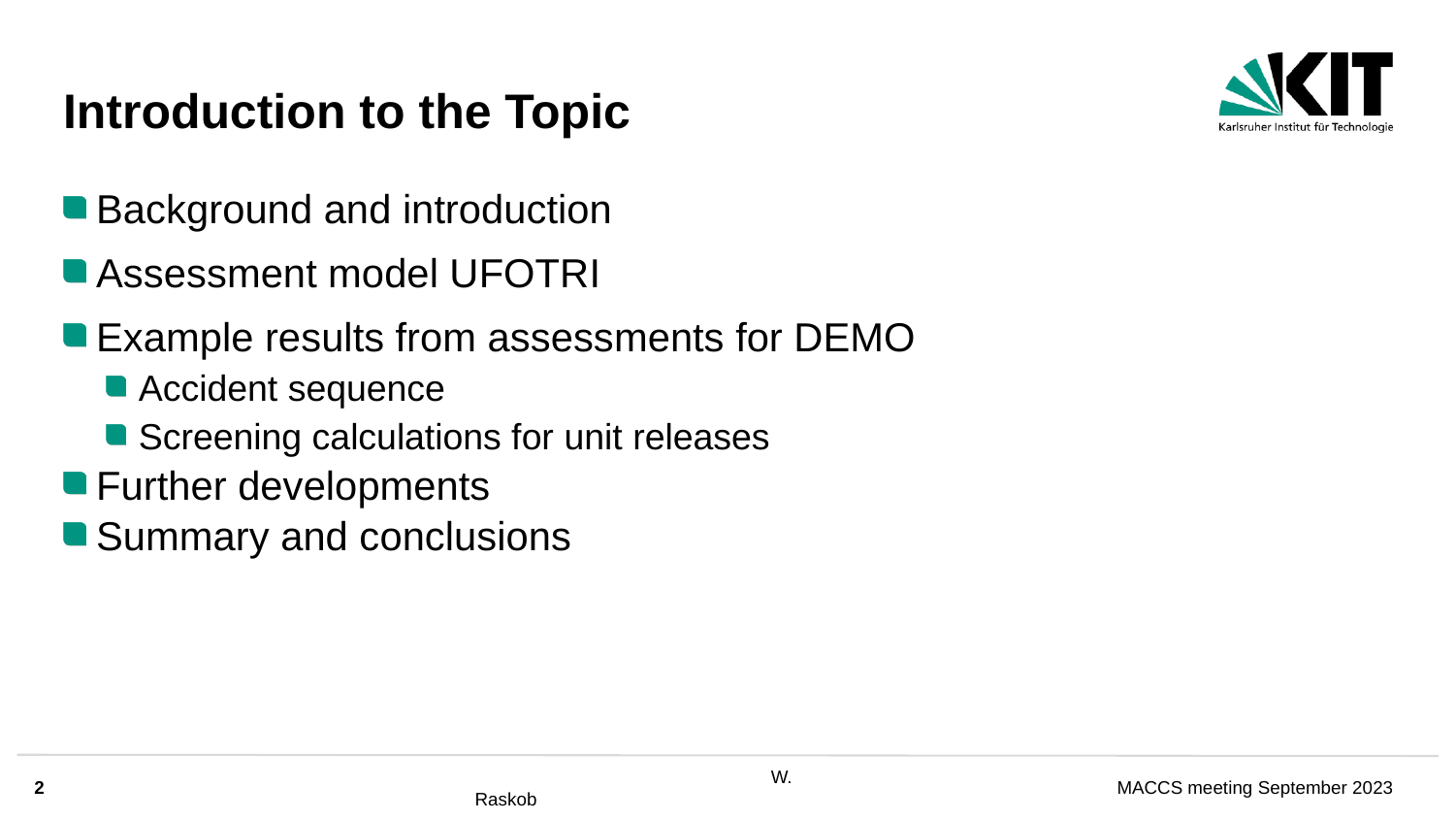

# Introduction to the Topic
Background and introduction
Assessment model UFOTRI
Example results from assessments for DEMO
Accident sequence
Screening calculations for unit releases
Further developments
Summary and conclusions
2